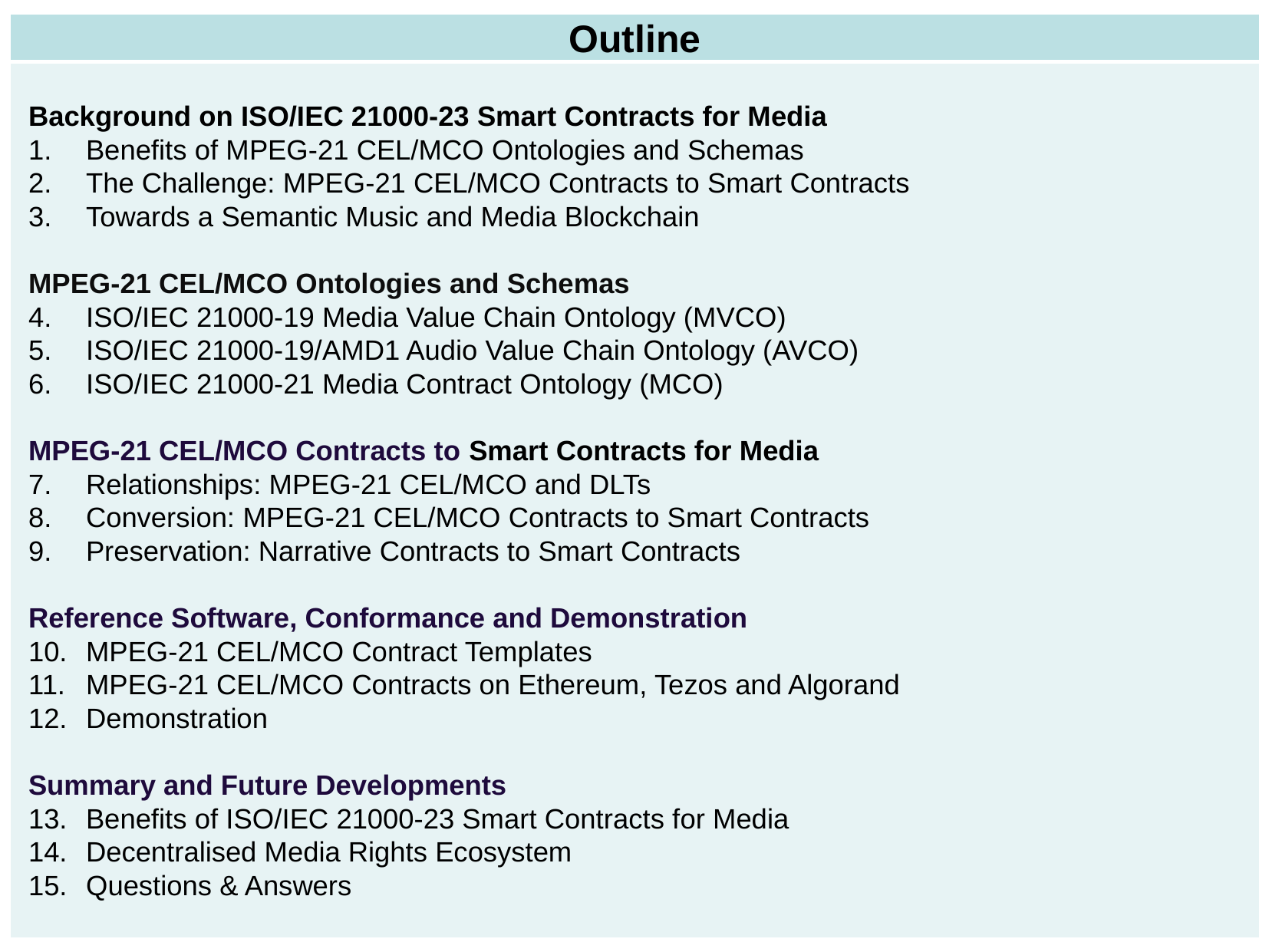

| Outline |
| --- |
| Background on ISO/IEC 21000-23 Smart Contracts for Media Benefits of MPEG-21 CEL/MCO Ontologies and Schemas The Challenge: MPEG-21 CEL/MCO Contracts to Smart Contracts Towards a Semantic Music and Media Blockchain MPEG-21 CEL/MCO Ontologies and Schemas ISO/IEC 21000-19 Media Value Chain Ontology (MVCO) ISO/IEC 21000-19/AMD1 Audio Value Chain Ontology (AVCO) ISO/IEC 21000-21 Media Contract Ontology (MCO) MPEG-21 CEL/MCO Contracts to Smart Contracts for Media Relationships: MPEG-21 CEL/MCO and DLTs Conversion: MPEG-21 CEL/MCO Contracts to Smart Contracts Preservation: Narrative Contracts to Smart Contracts Reference Software, Conformance and Demonstration MPEG-21 CEL/MCO Contract Templates MPEG-21 CEL/MCO Contracts on Ethereum, Tezos and Algorand Demonstration Summary and Future Developments Benefits of ISO/IEC 21000-23 Smart Contracts for Media Decentralised Media Rights Ecosystem Questions & Answers |